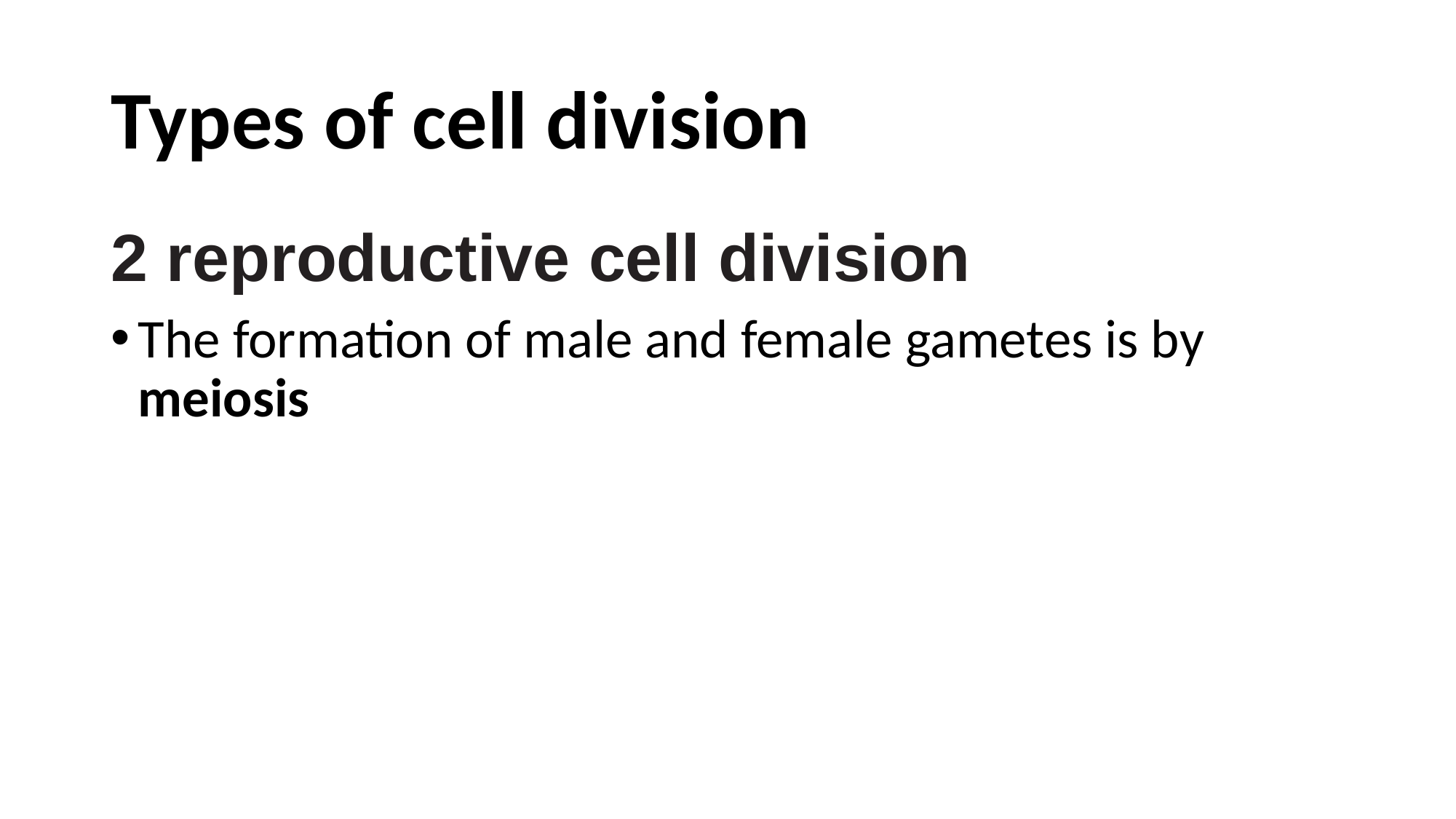

# Types of cell division
2 reproductive cell division
The formation of male and female gametes is by meiosis